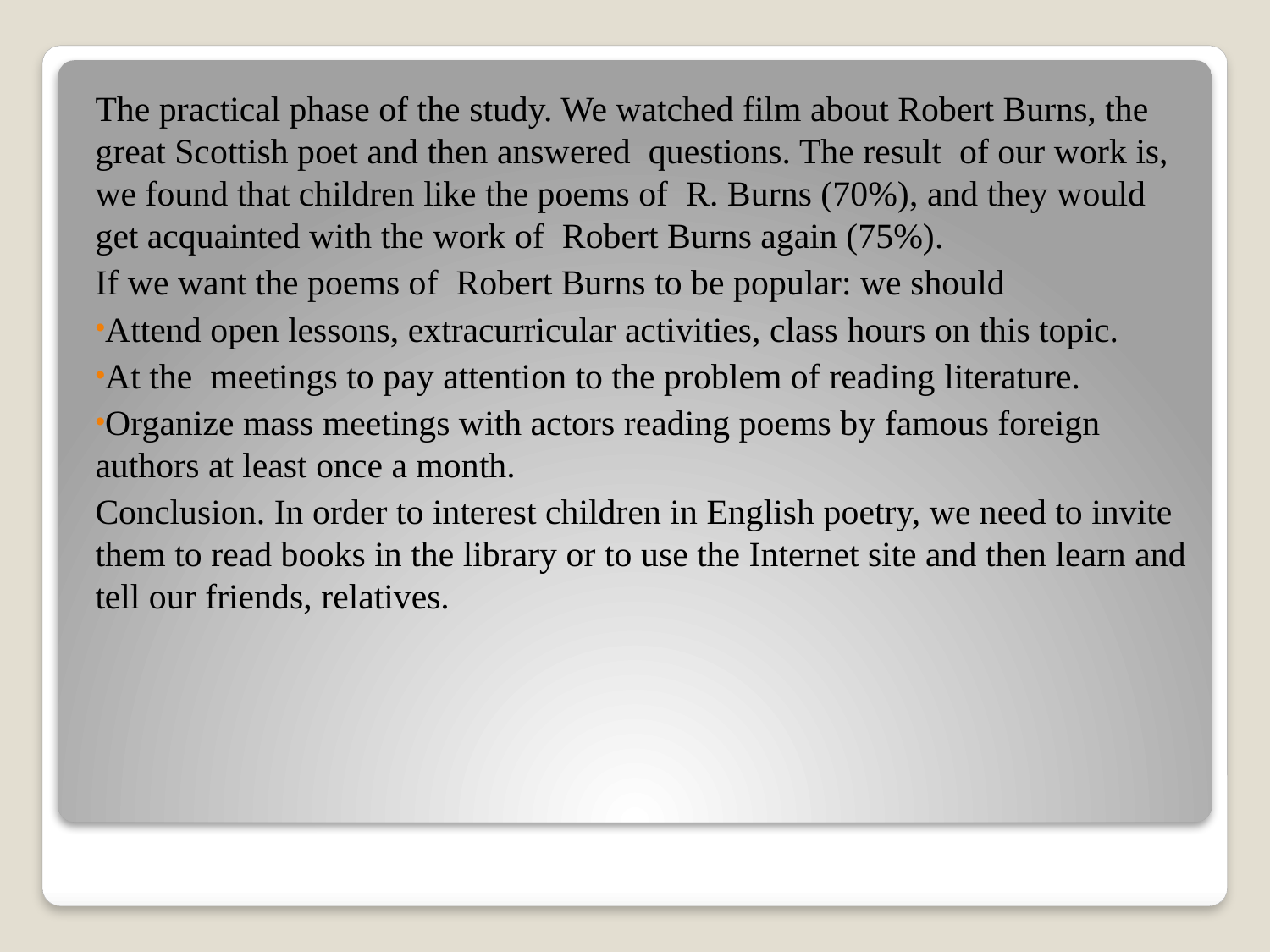

The practical phase of the study. We watched film about Robert Burns, the great Scottish poet and then answered  questions. The result  of our work is, we found that children like the poems of  R. Burns (70%), and they would get acquainted with the work of  Robert Burns again (75%).
If we want the poems of  Robert Burns to be popular: we should
Attend open lessons, extracurricular activities, class hours on this topic.
At the  meetings to pay attention to the problem of reading literature.
Organize mass meetings with actors reading poems by famous foreign authors at least once a month.
Conclusion. In order to interest children in English poetry, we need to invite them to read books in the library or to use the Internet site and then learn and tell our friends, relatives.